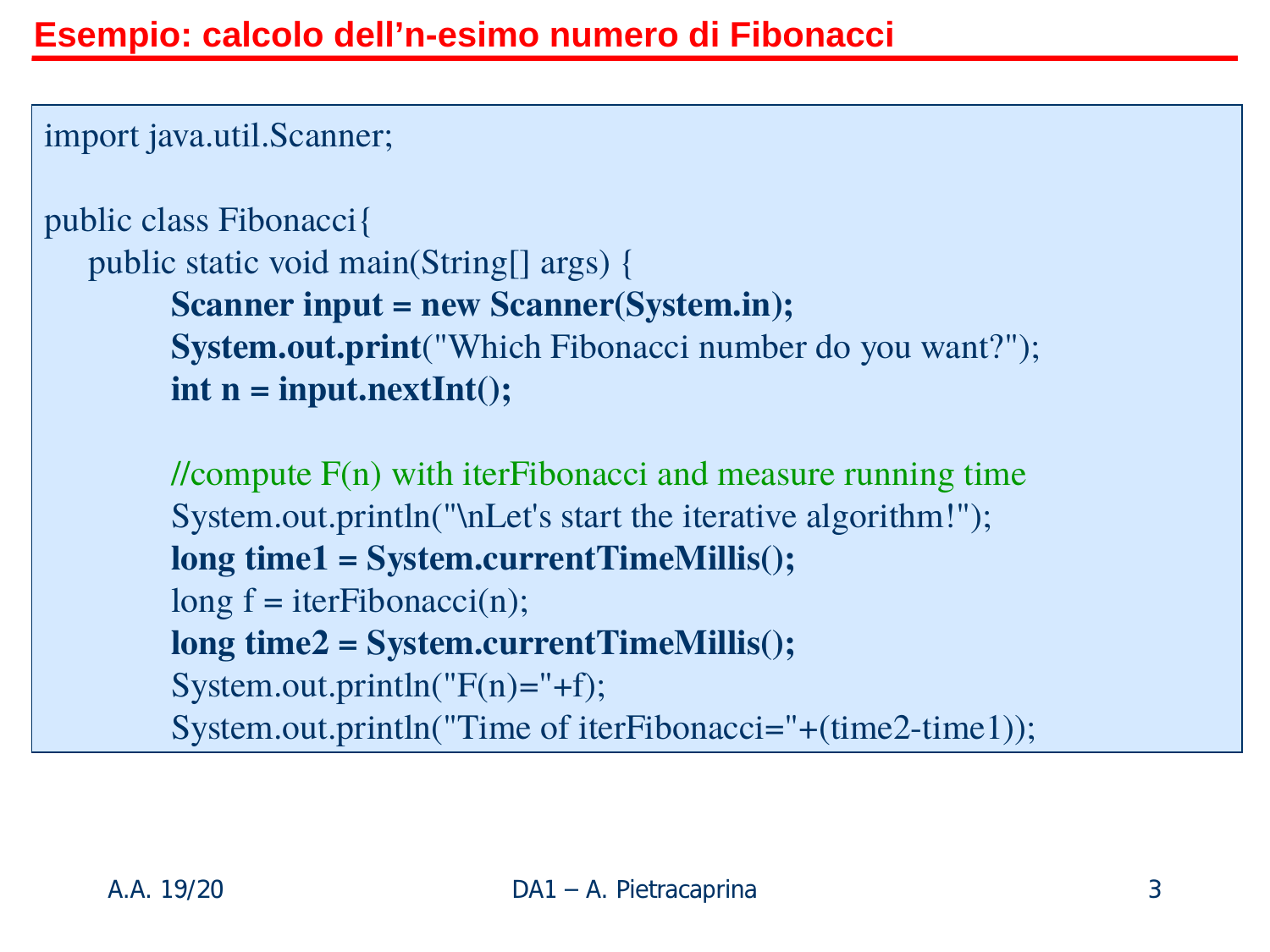

Esempio: calcolo dell’n-esimo numero di Fibonacci

import java.util.Scanner;

public class Fibonacci{
     public static void main(String[] args) {
    	Scanner input = new Scanner(System.in);
	System.out.print("Which Fibonacci number do you want?");
    	int n = input.nextInt();

	//compute F(n) with iterFibonacci and measure running time
    	System.out.println("\nLet's start the iterative algorithm!");
	long time1 = System.currentTimeMillis();
    	long f = iterFibonacci(n);
    	long time2 = System.currentTimeMillis();
    	System.out.println("F(n)="+f);
    	System.out.println("Time of iterFibonacci="+(time2-time1));
A.A. 19/20
DA1 – A. Pietracaprina
3